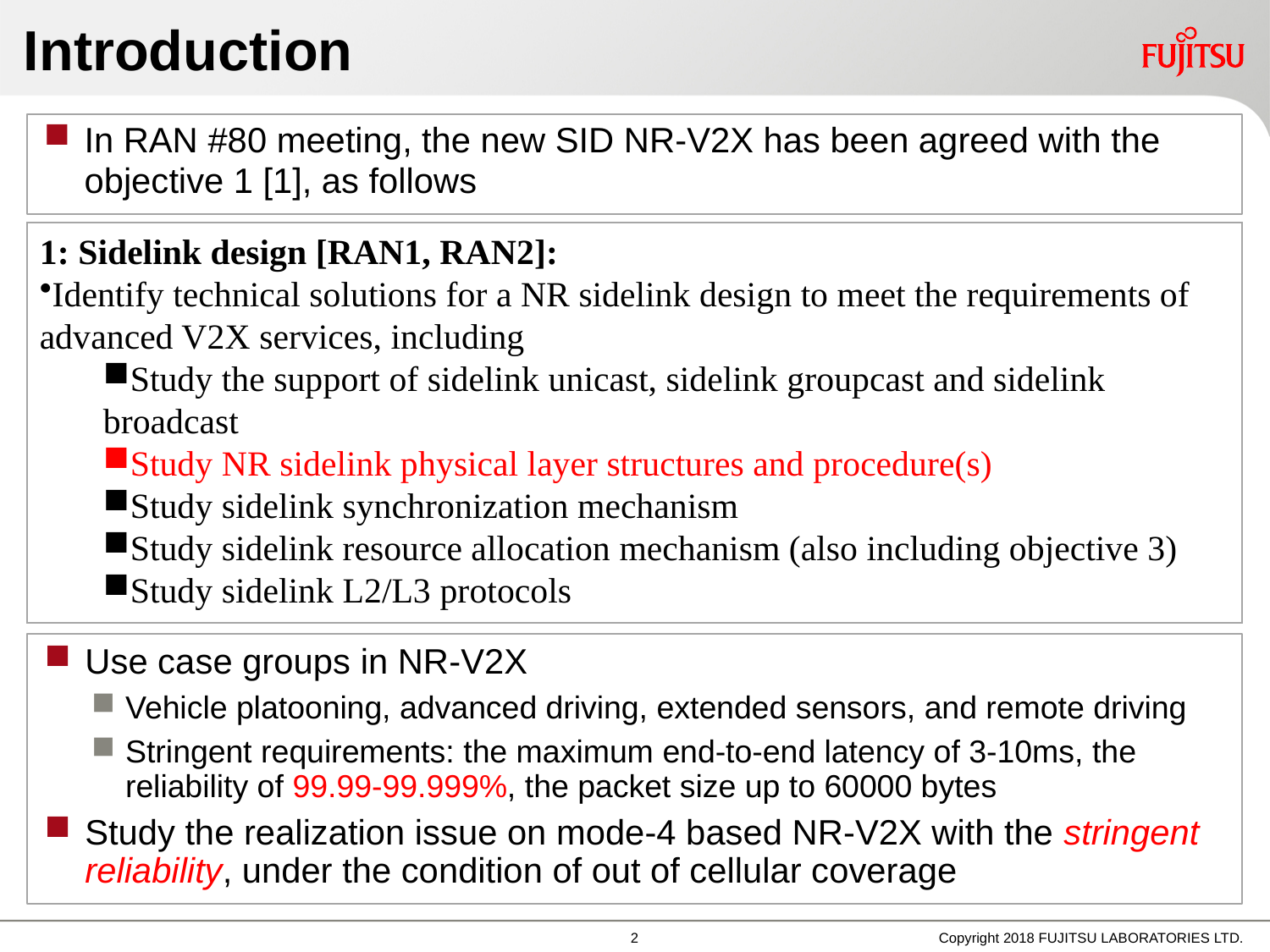

# Introduction

In RAN #80 meeting, the new SID NR-V2X has been agreed with the objective 1 [1], as follows
1: Sidelink design [RAN1, RAN2]:
Identify technical solutions for a NR sidelink design to meet the requirements of advanced V2X services, including
Study the support of sidelink unicast, sidelink groupcast and sidelink broadcast
Study NR sidelink physical layer structures and procedure(s)
Study sidelink synchronization mechanism
Study sidelink resource allocation mechanism (also including objective 3)
Study sidelink L2/L3 protocols

Use case groups in NR-V2X
Vehicle platooning, advanced driving, extended sensors, and remote driving
Stringent requirements: the maximum end-to-end latency of 3-10ms, the reliability of 99.99-99.999%, the packet size up to 60000 bytes
Study the realization issue on mode-4 based NR-V2X with the stringent reliability, under the condition of out of cellular coverage
2
Copyright 2018 FUJITSU LABORATORIES LTD.